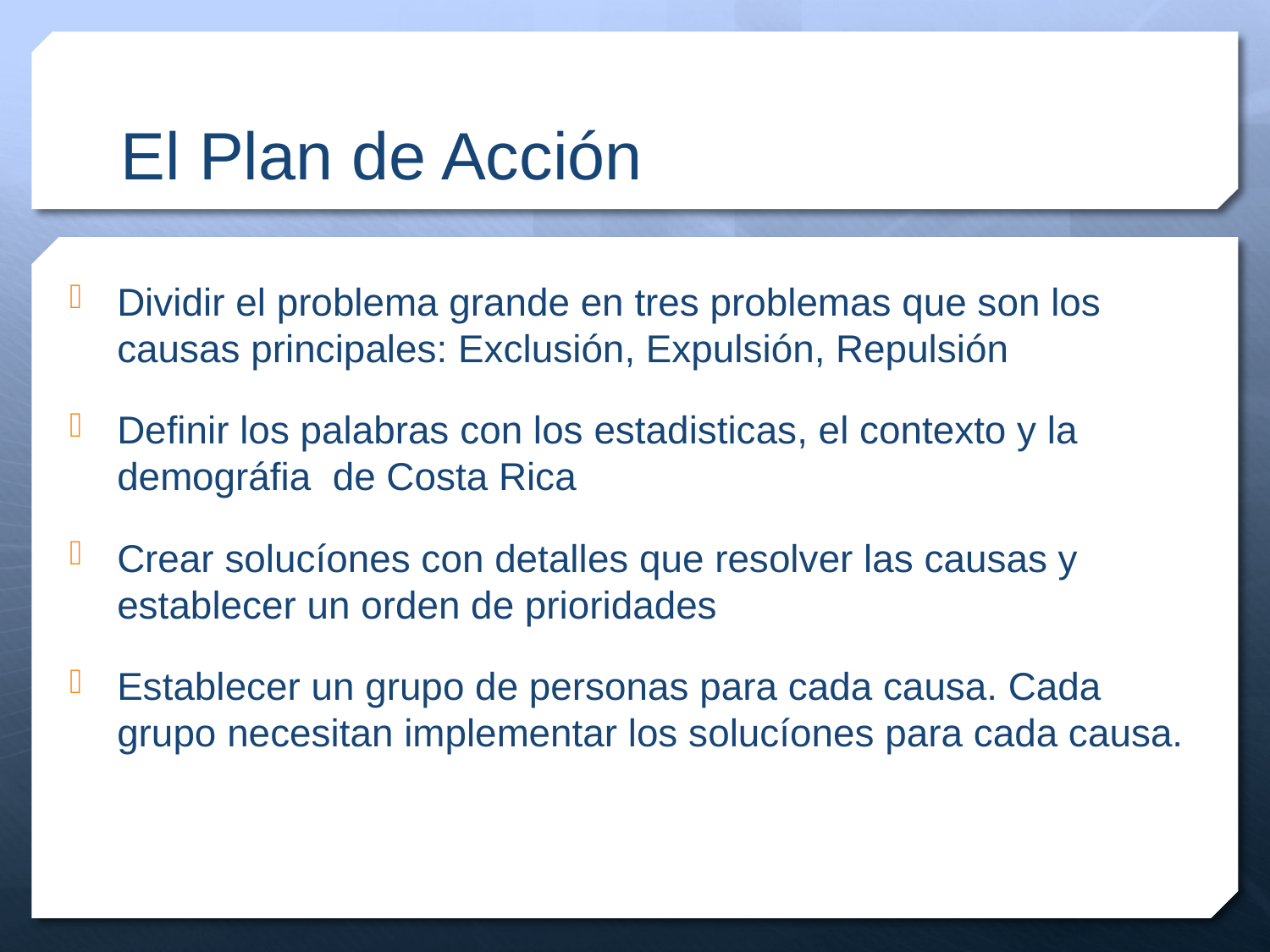

# El Plan de Acción
Dividir el problema grande en tres problemas que son los causas principales: Exclusión, Expulsión, Repulsión
Definir los palabras con los estadisticas, el contexto y la demográfia  de Costa Rica
Crear solucíones con detalles que resolver las causas y establecer un orden de prioridades
Establecer un grupo de personas para cada causa. Cada grupo necesitan implementar los solucíones para cada causa.